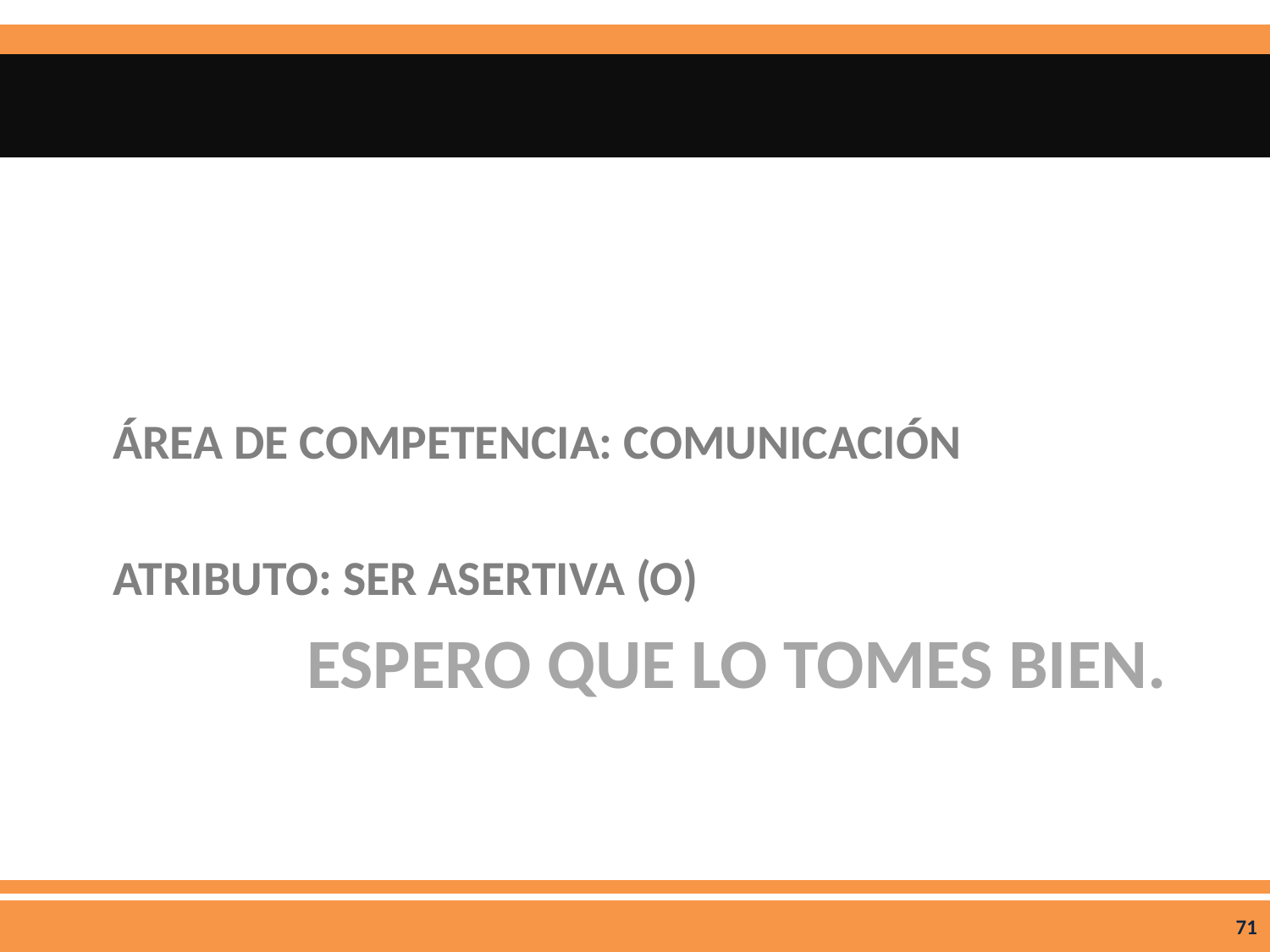

ÁREA DE COMPETENCIA: COMUNICACIÓN

ATRIBUTO: SER ASERTIVA (O)
# ESPERO QUE LO TOMES BIEN.
71